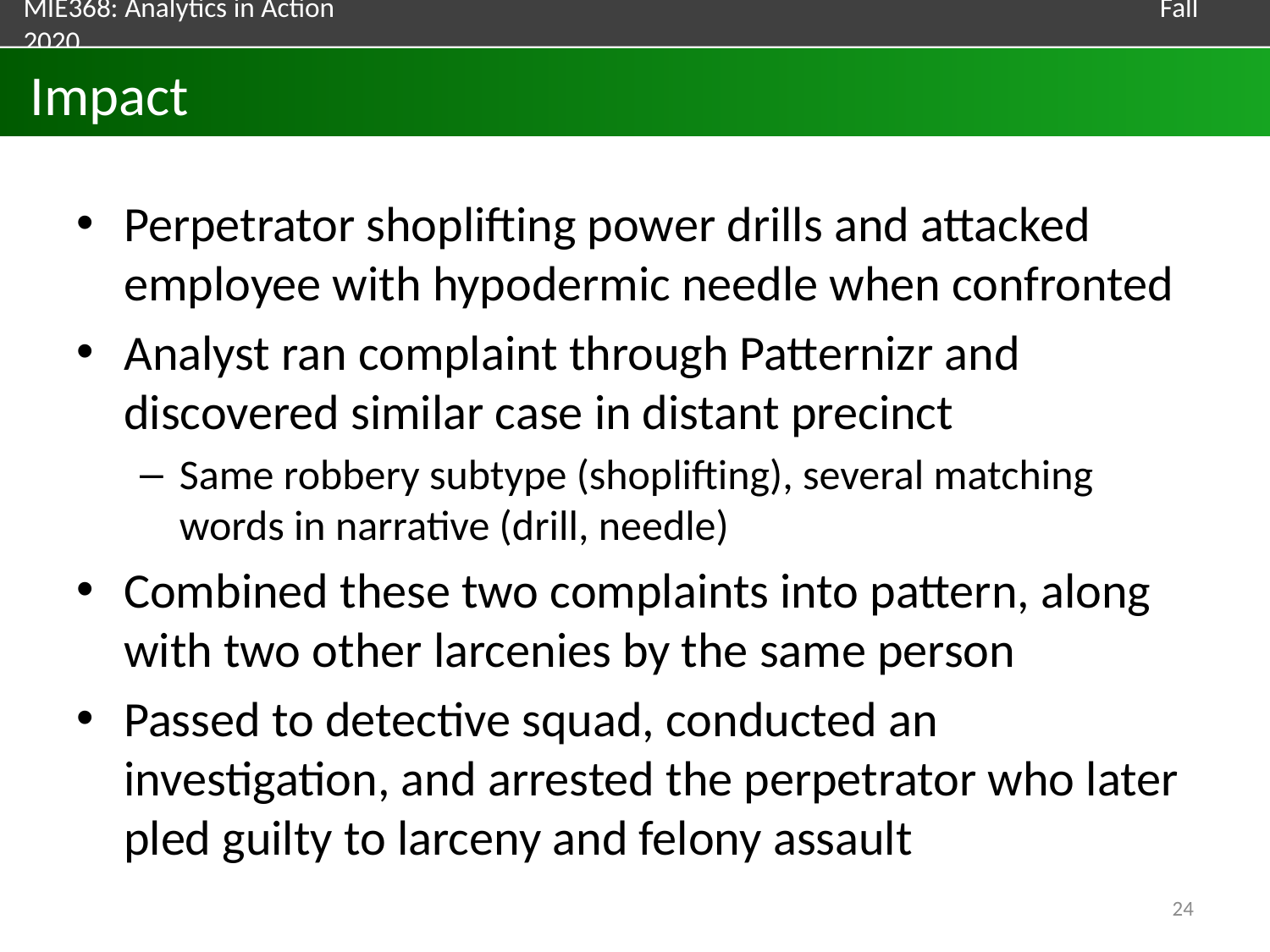

# Impact
Perpetrator shoplifting power drills and attacked employee with hypodermic needle when confronted
Analyst ran complaint through Patternizr and discovered similar case in distant precinct
Same robbery subtype (shoplifting), several matching words in narrative (drill, needle)
Combined these two complaints into pattern, along with two other larcenies by the same person
Passed to detective squad, conducted an investigation, and arrested the perpetrator who later pled guilty to larceny and felony assault

24